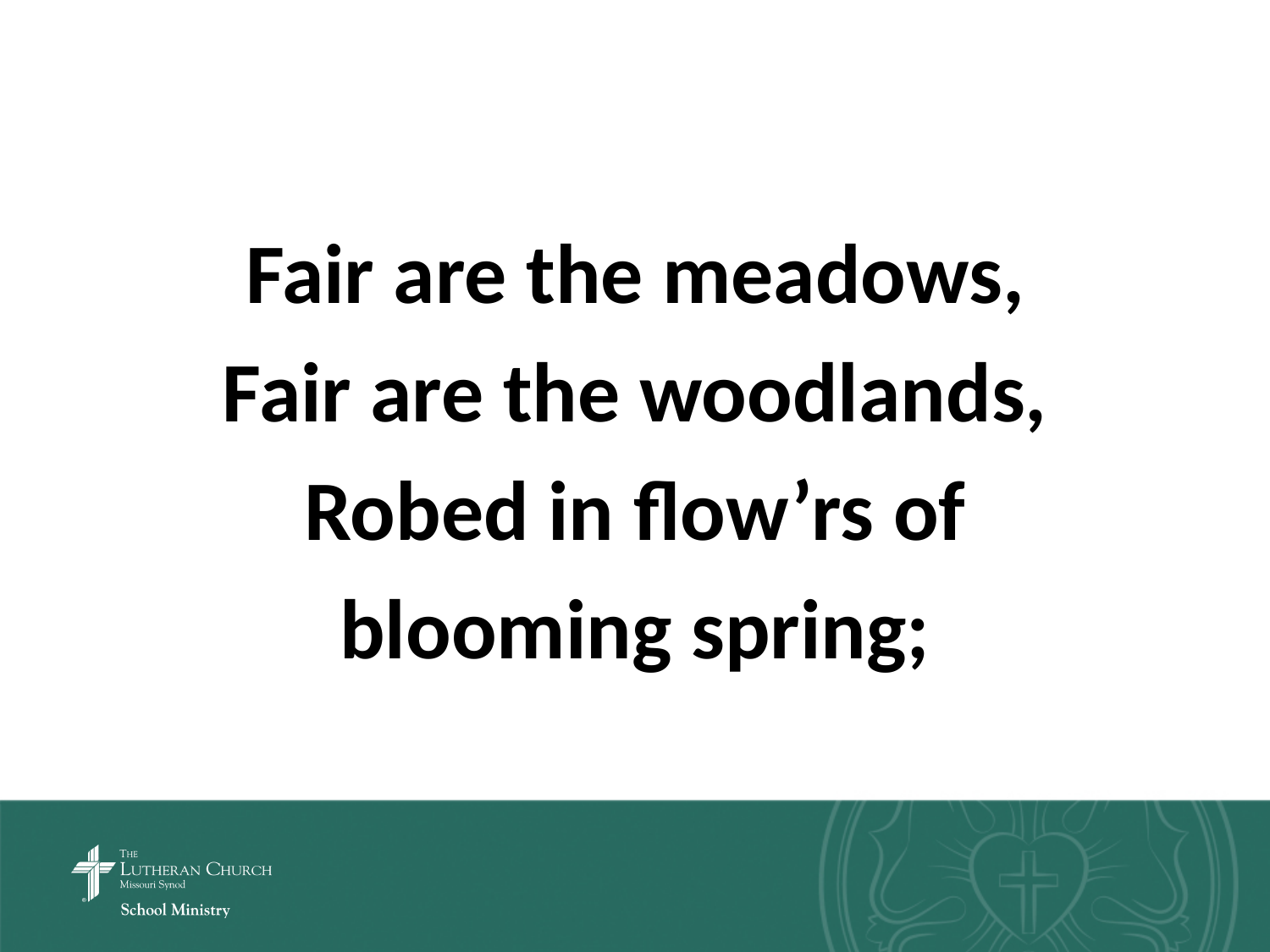

Fair are the meadows,
Fair are the woodlands,
Robed in flow’rs of
blooming spring;